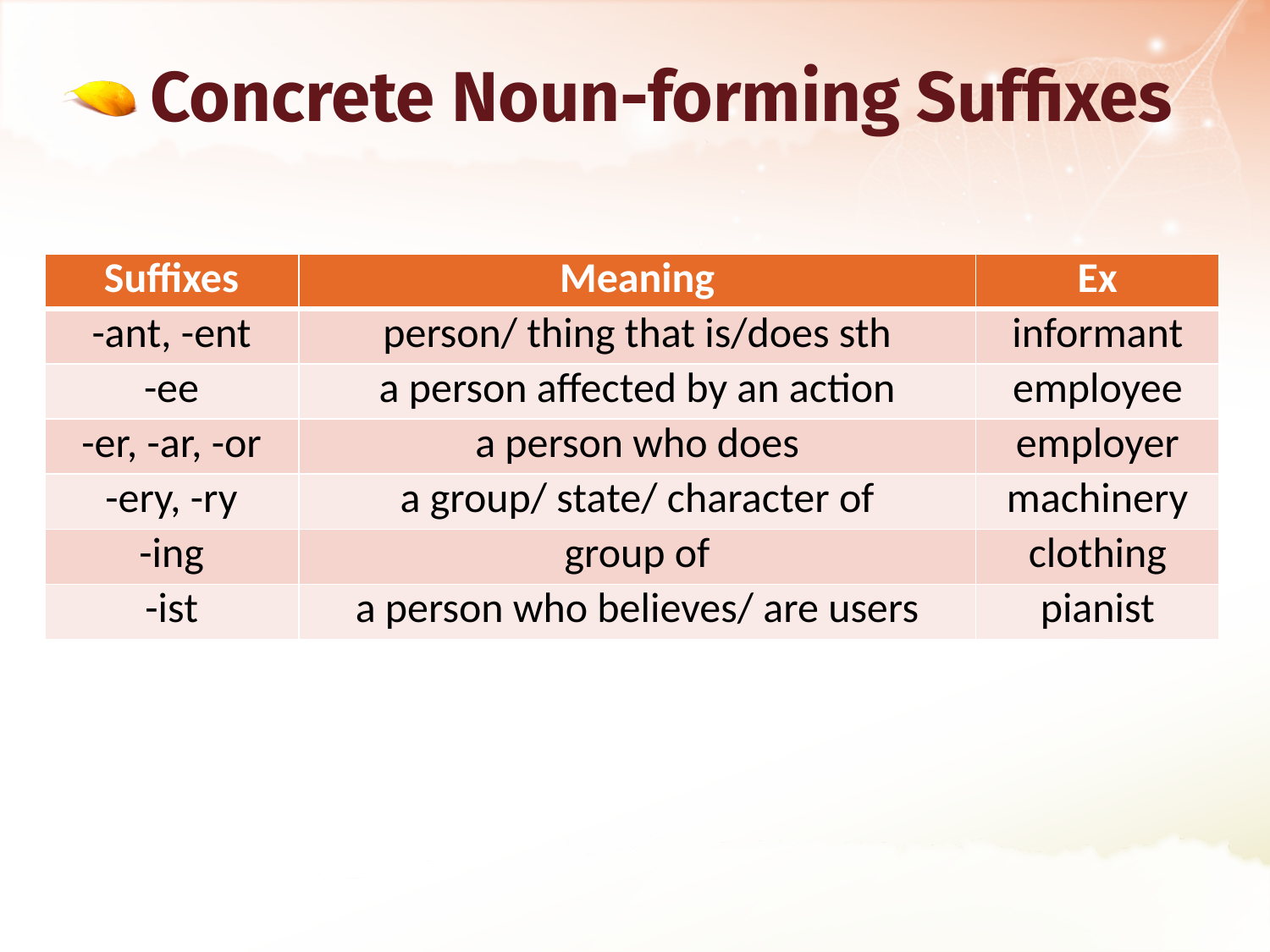

# Concrete Noun-forming Suffixes
| Suffixes | Meaning | Ex |
| --- | --- | --- |
| -ant, -ent | person/ thing that is/does sth | informant |
| -ee | a person affected by an action | employee |
| -er, -ar, -or | a person who does | employer |
| -ery, -ry | a group/ state/ character of | machinery |
| -ing | group of | clothing |
| -ist | a person who believes/ are users | pianist |